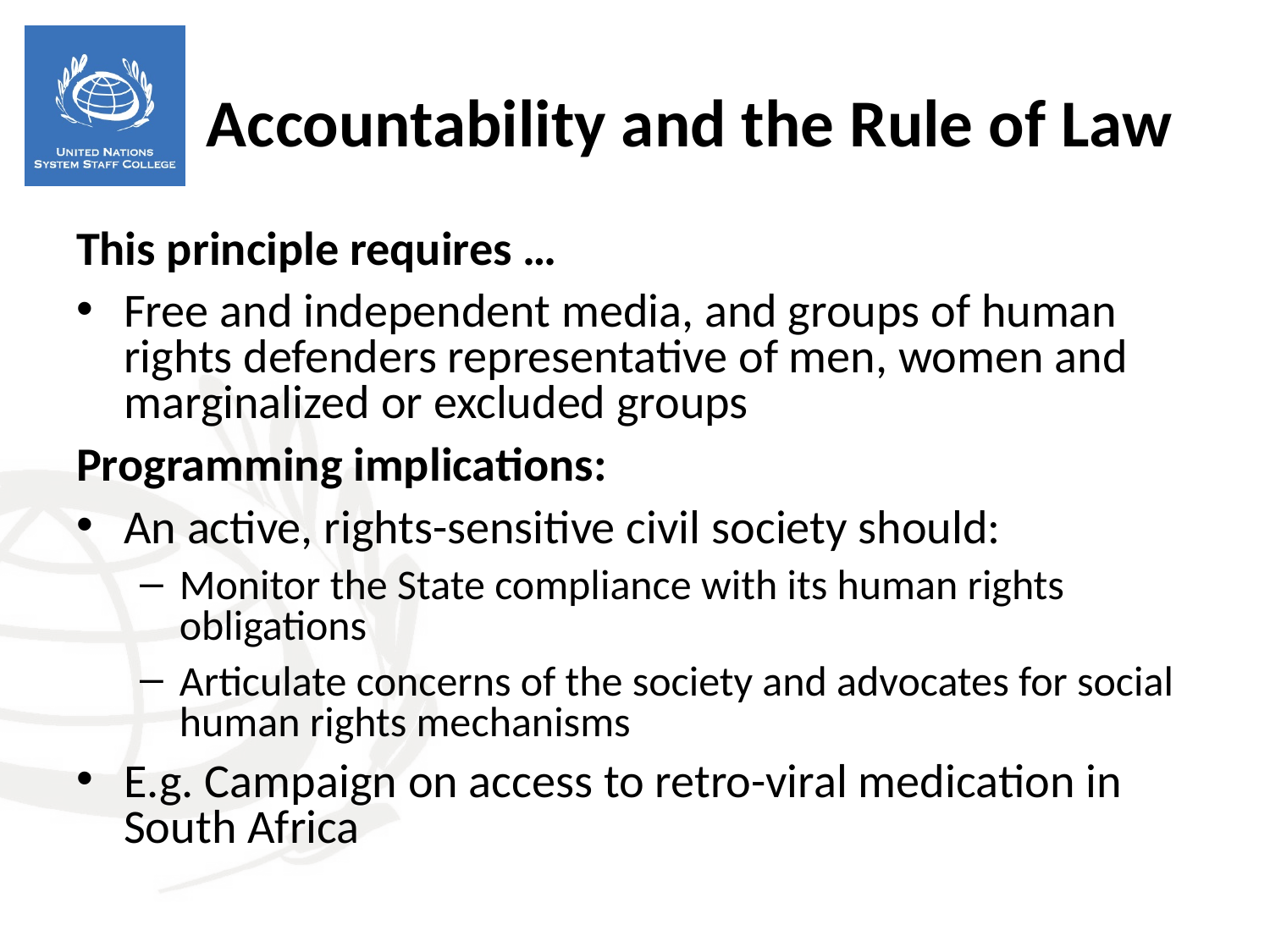

This principle requires …
Free and independent media, and groups of human rights defenders representative of men, women and marginalized or excluded groups
Programming implications:
An active, rights-sensitive civil society should:
Monitor the State compliance with its human rights obligations
Articulate concerns of the society and advocates for social human rights mechanisms
E.g. Campaign on access to retro-viral medication in South Africa

Accountability and the Rule of Law